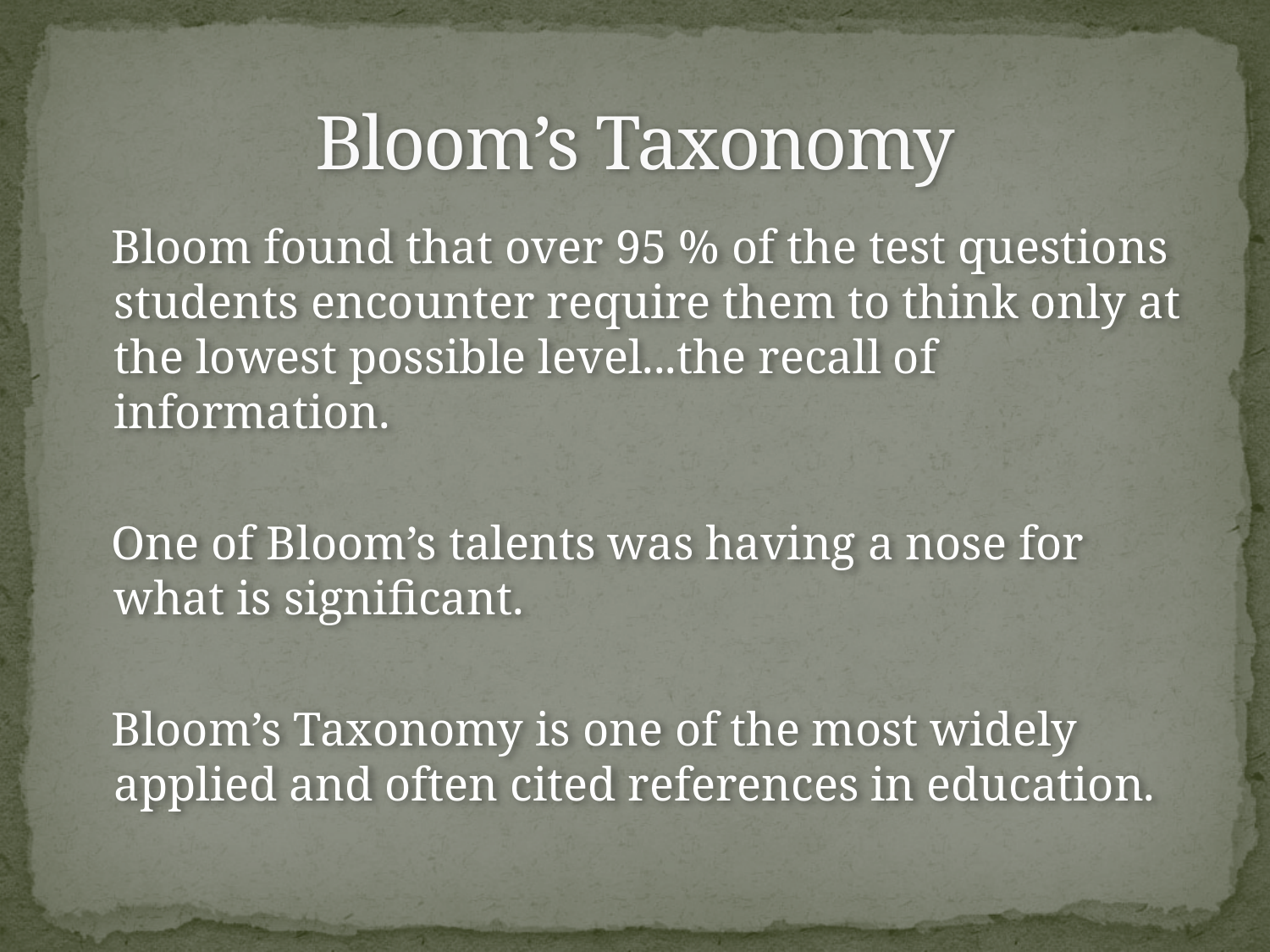

# Bloom’s Taxonomy
   Bloom found that over 95 % of the test questions students encounter require them to think only at the lowest possible level...the recall of information.

   One of Bloom’s talents was having a nose for what is significant.

   Bloom’s Taxonomy is one of the most widely applied and often cited references in education.